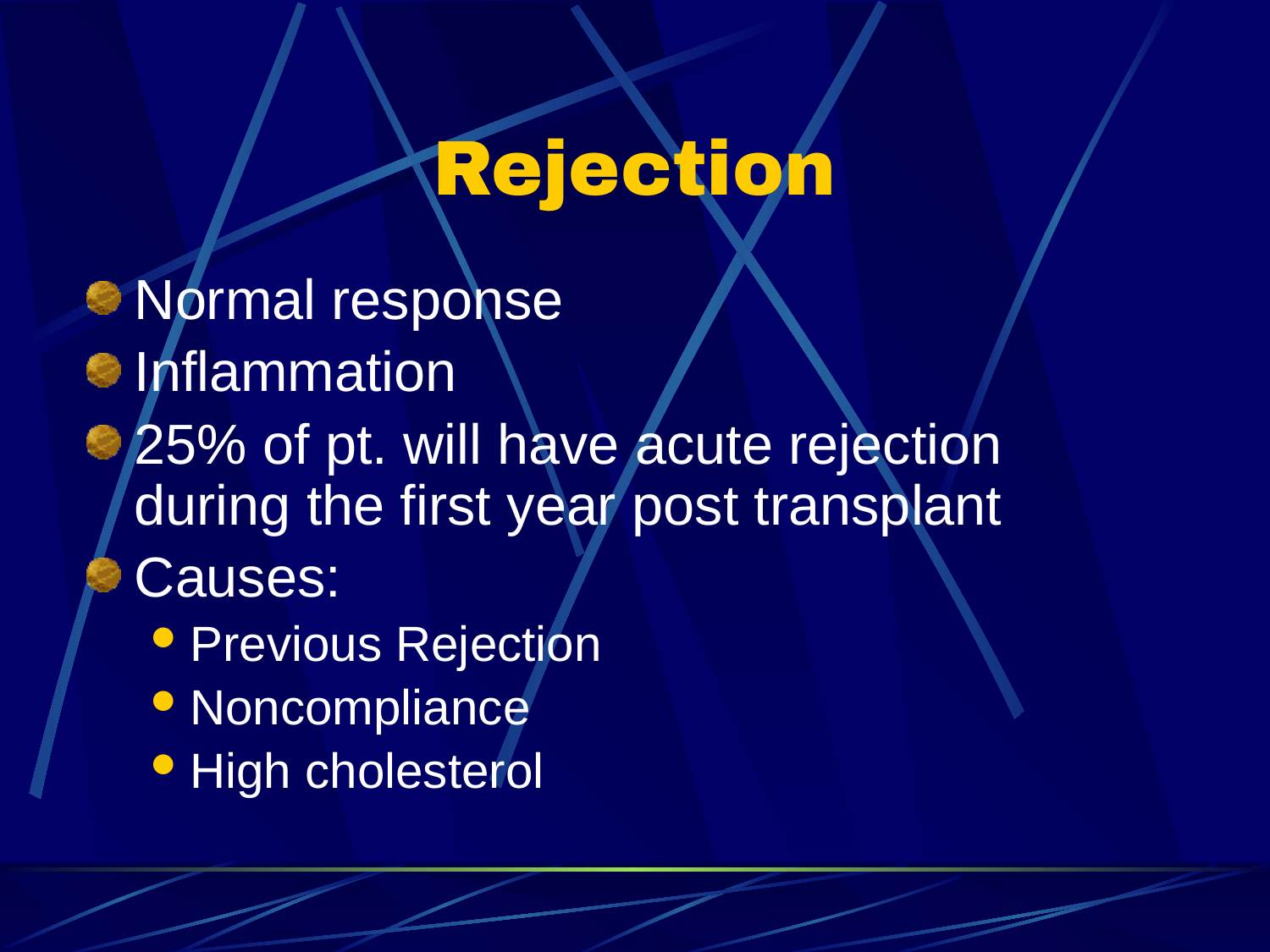

# Rejection
Normal response
Inflammation
25% of pt. will have acute rejection during the first year post transplant
Causes:
Previous Rejection
Noncompliance
High cholesterol